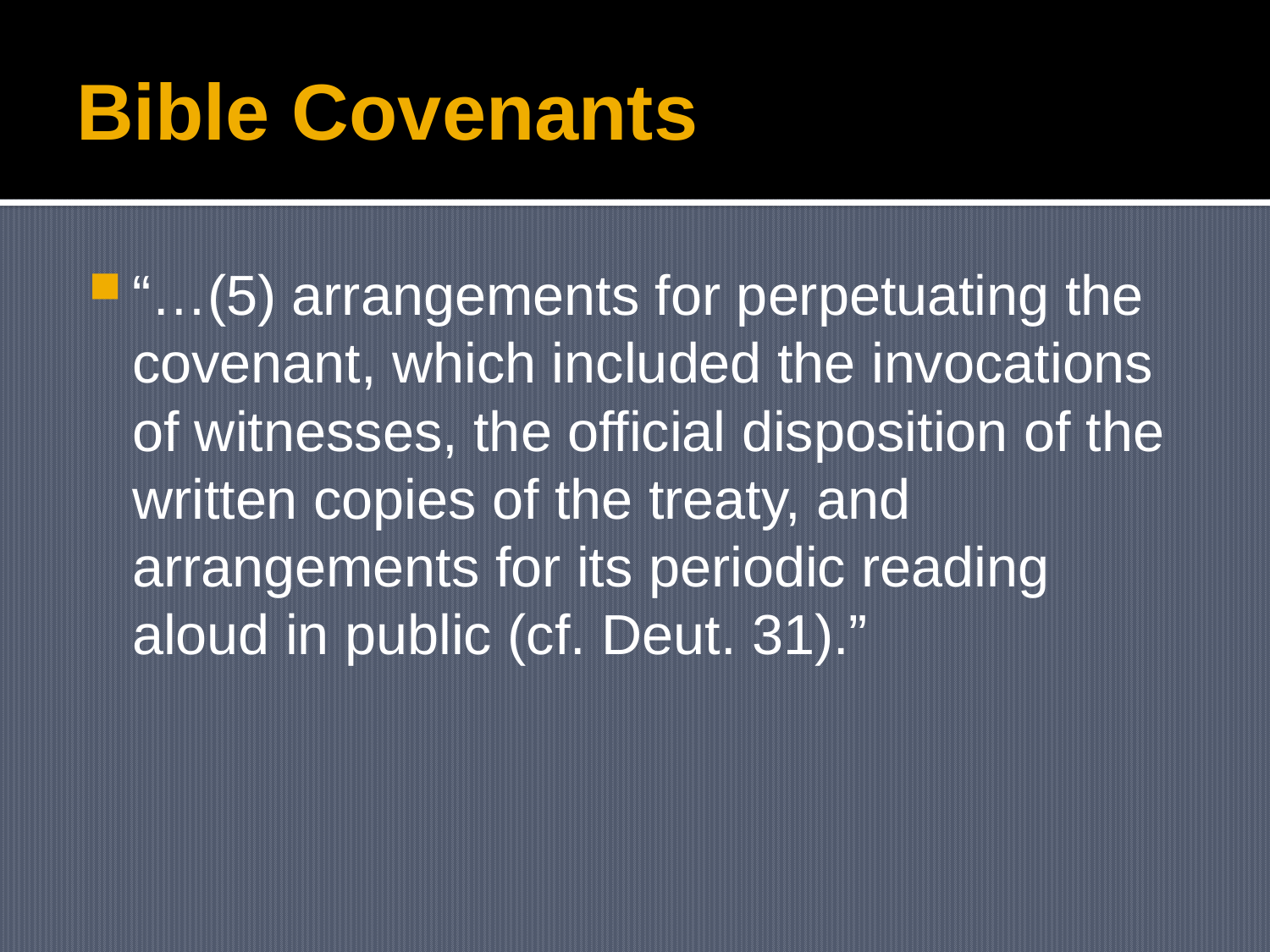

# Bible Covenants
“…(5) arrangements for perpetuating the covenant, which included the invocations of witnesses, the official disposition of the written copies of the treaty, and arrangements for its periodic reading aloud in public (cf. Deut. 31).”